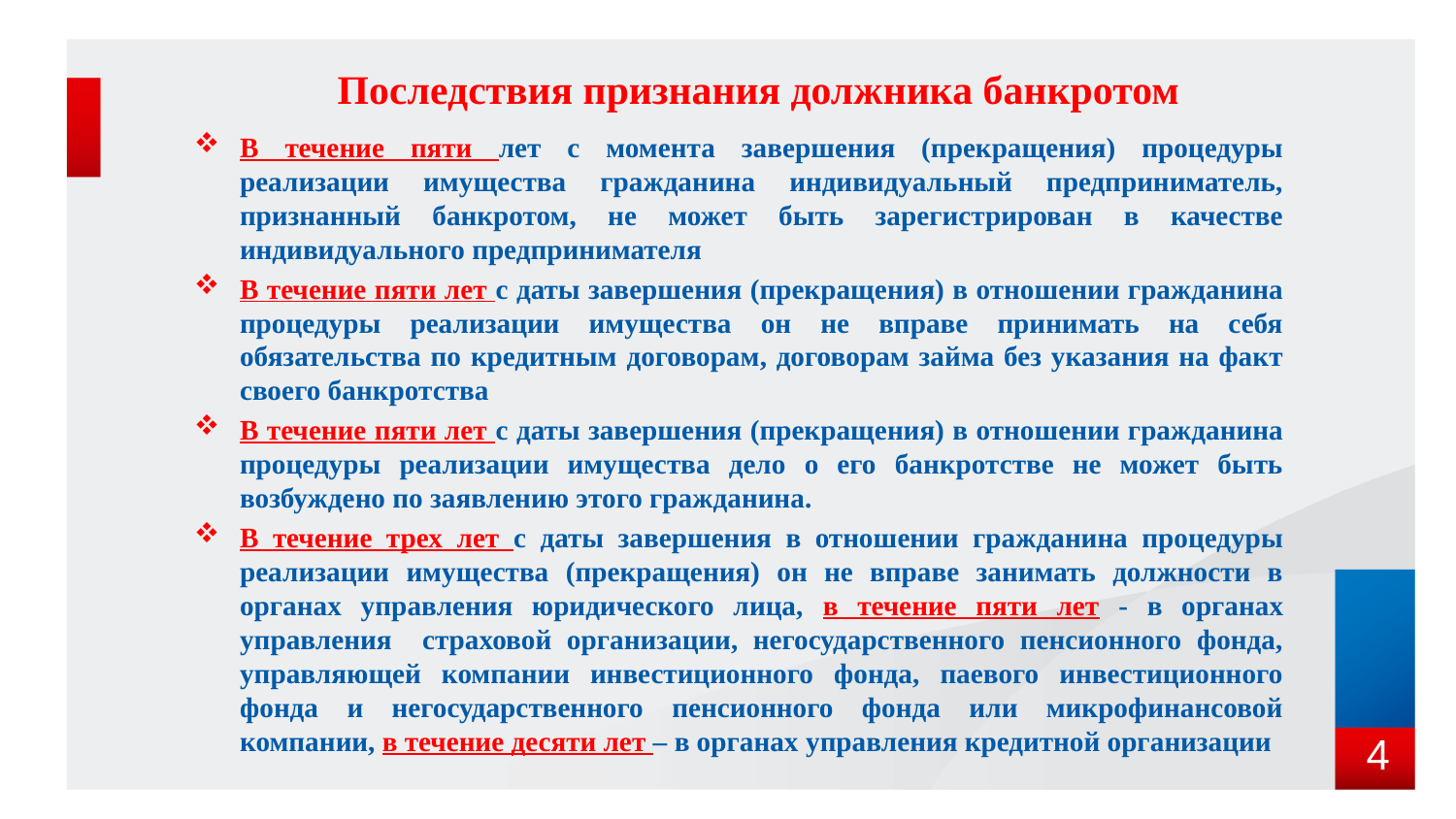

# Последствия признания должника банкротом
В течение пяти лет с момента завершения (прекращения) процедуры реализации имущества гражданина индивидуальный предприниматель, признанный банкротом, не может быть зарегистрирован в качестве индивидуального предпринимателя
В течение пяти лет с даты завершения (прекращения) в отношении гражданина процедуры реализации имущества он не вправе принимать на себя обязательства по кредитным договорам, договорам займа без указания на факт своего банкротства
В течение пяти лет с даты завершения (прекращения) в отношении гражданина процедуры реализации имущества дело о его банкротстве не может быть возбуждено по заявлению этого гражданина.
В течение трех лет с даты завершения в отношении гражданина процедуры реализации имущества (прекращения) он не вправе занимать должности в органах управления юридического лица, в течение пяти лет - в органах управления  страховой организации, негосударственного пенсионного фонда, управляющей компании инвестиционного фонда, паевого инвестиционного фонда и негосударственного пенсионного фонда или микрофинансовой компании, в течение десяти лет – в органах управления кредитной организации

4